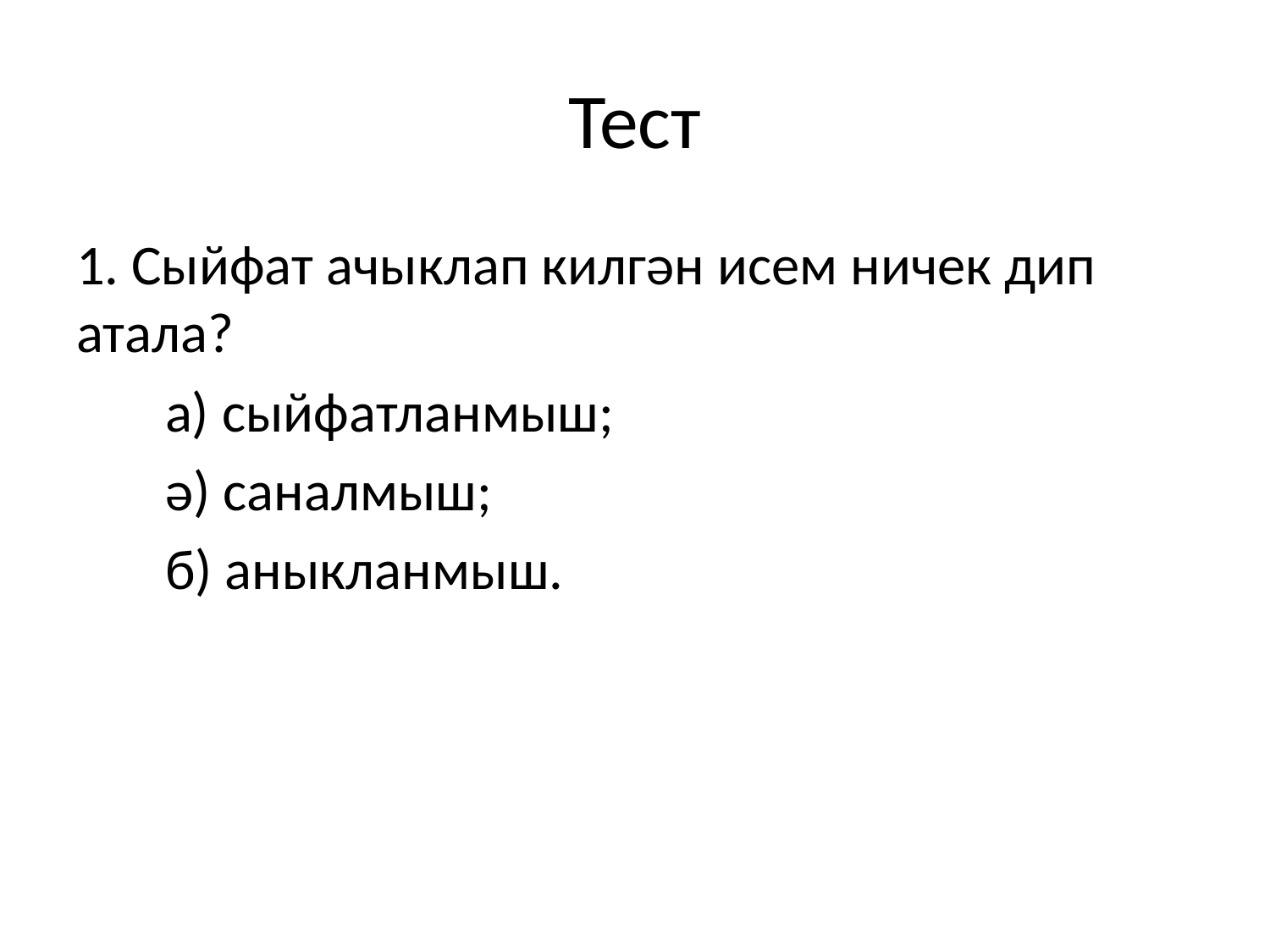

# Тест
1. Сыйфат ачыклап килгән исем ничек дип атала?
       а) сыйфатланмыш;
       ә) саналмыш;
       б) аныкланмыш.